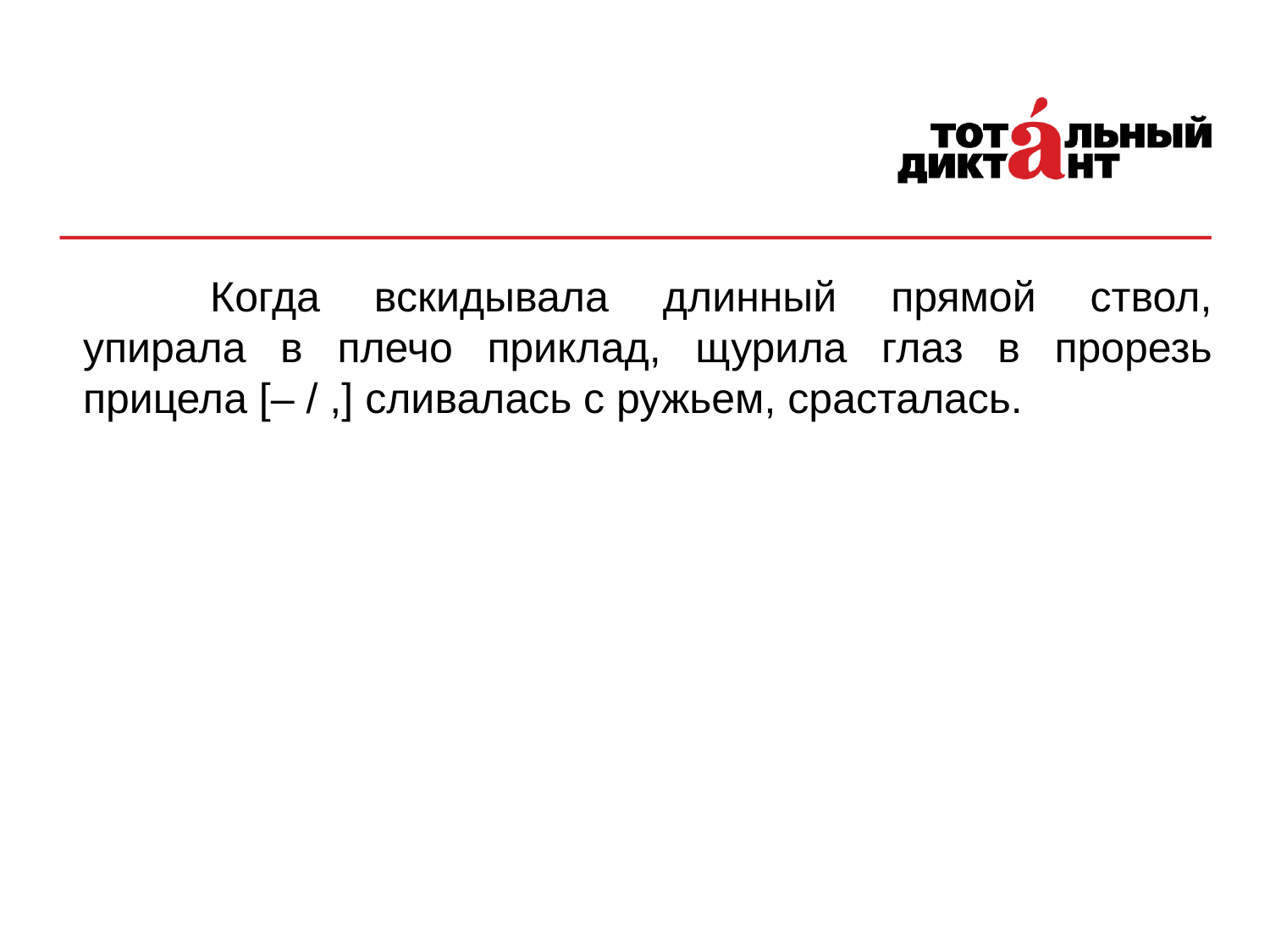

Когда вскидывала длинный прямой ствол, упирала в плечо приклад, щурила глаз в прорезь прицела [– / ,] сливалась с ружьем, срасталась.